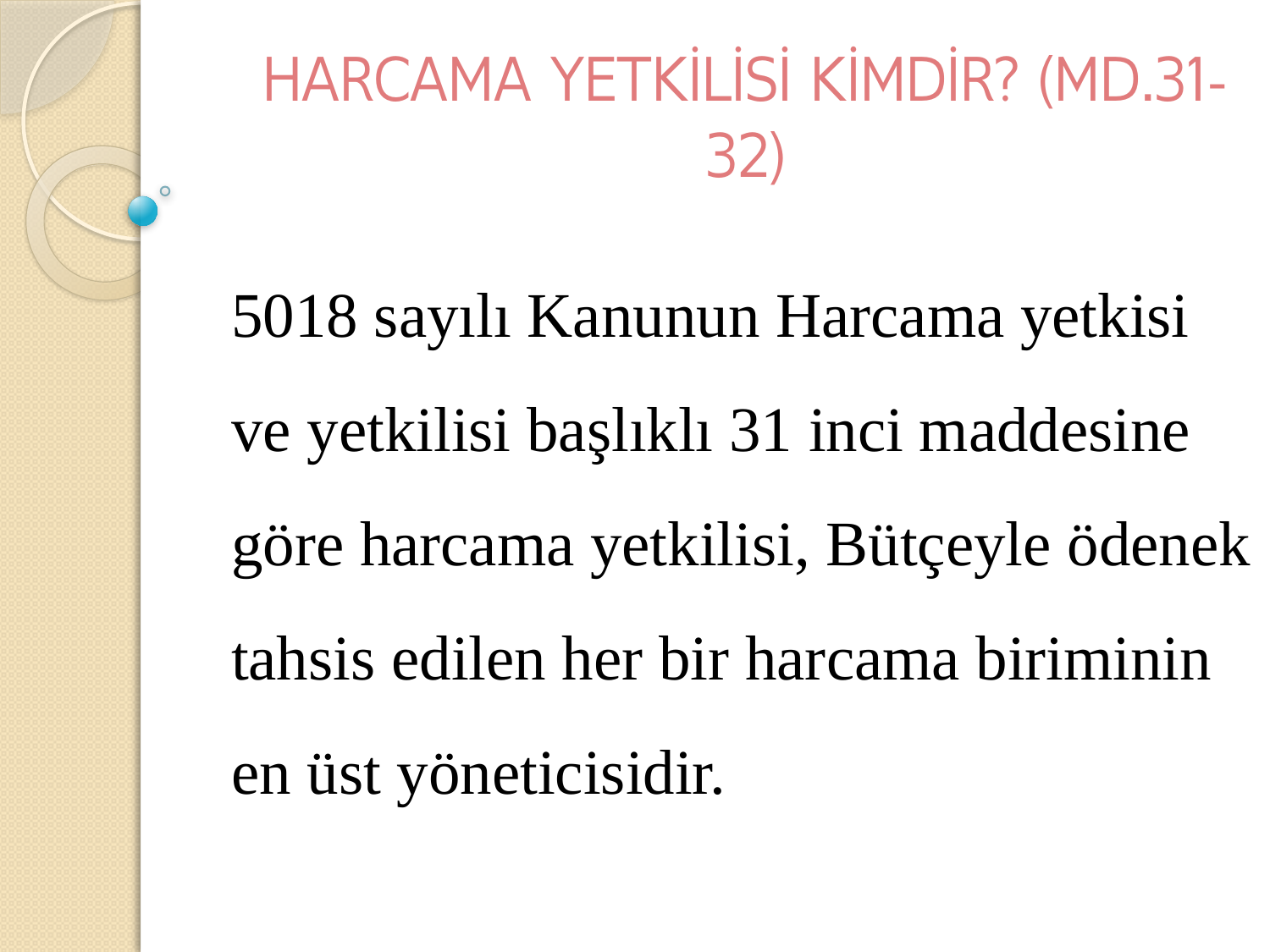

# HARCAMA YETKİLİSİ KİMDİR? (MD.31-32)
5018 sayılı Kanunun Harcama yetkisi ve yetkilisi başlıklı 31 inci maddesine göre harcama yetkilisi, Bütçeyle ödenek tahsis edilen her bir harcama biriminin en üst yöneticisidir.